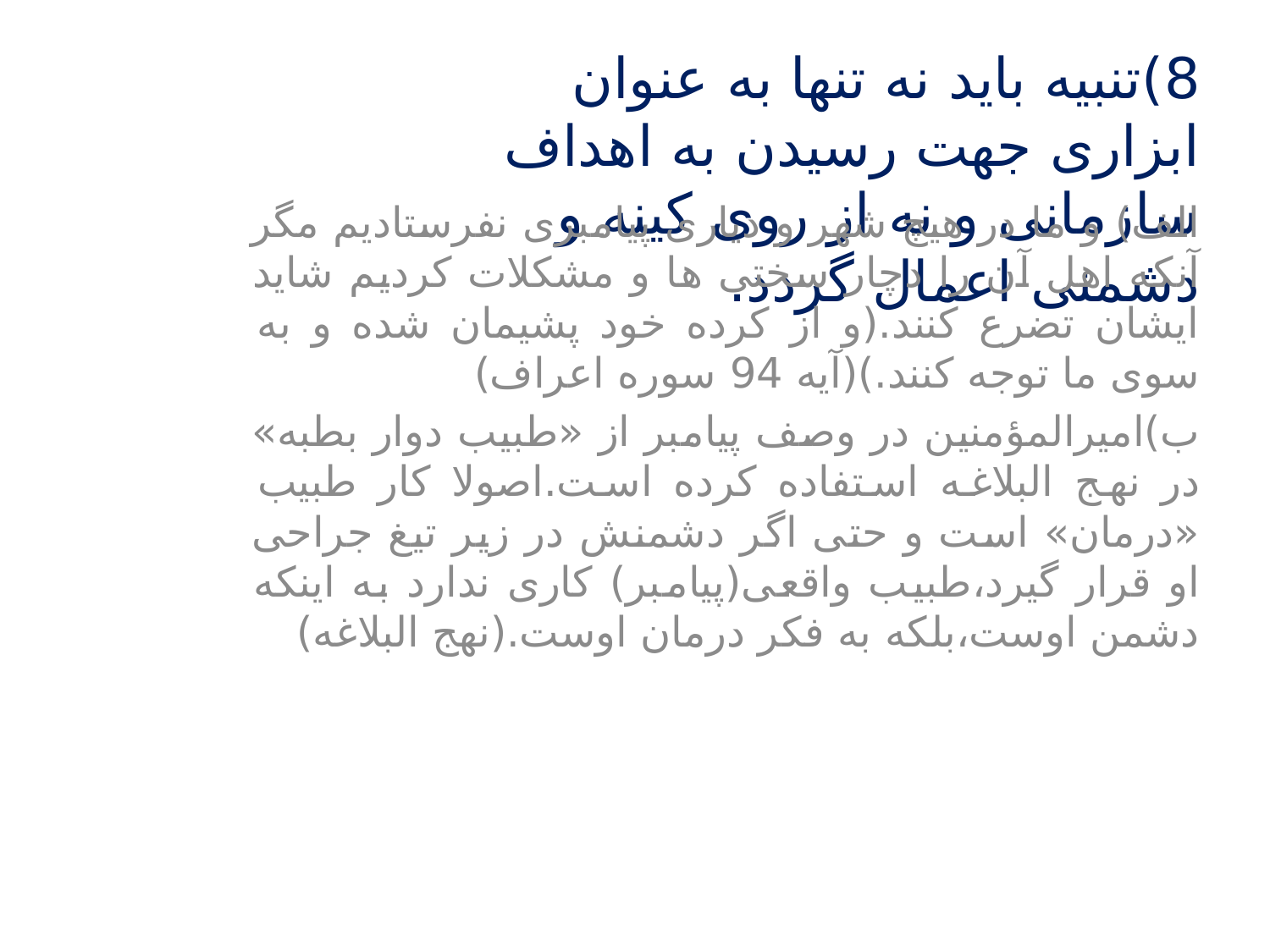

# 8)تنبیه باید نه تنها به عنوان ابزاری جهت رسیدن به اهداف سازمانی و نه از روی کینه و دشمنی اعمال گردد.
الف) و ما در هیچ شهر و دیاری پیامبری نفرستادیم مگر آنکه اهل آن را دچار سختی ها و مشکلات کردیم شاید ایشان تضرع کنند.(و از کرده خود پشیمان شده و به سوی ما توجه کنند.)(آیه 94 سوره اعراف)
ب)امیرالمؤمنین در وصف پیامبر از «طبیب دوار بطبه» در نهج البلاغه استفاده کرده است.اصولا کار طبیب «درمان» است و حتی اگر دشمنش در زیر تیغ جراحی او قرار گیرد،طبیب واقعی(پیامبر) کاری ندارد به اینکه دشمن اوست،بلکه به فکر درمان اوست.(نهج البلاغه)